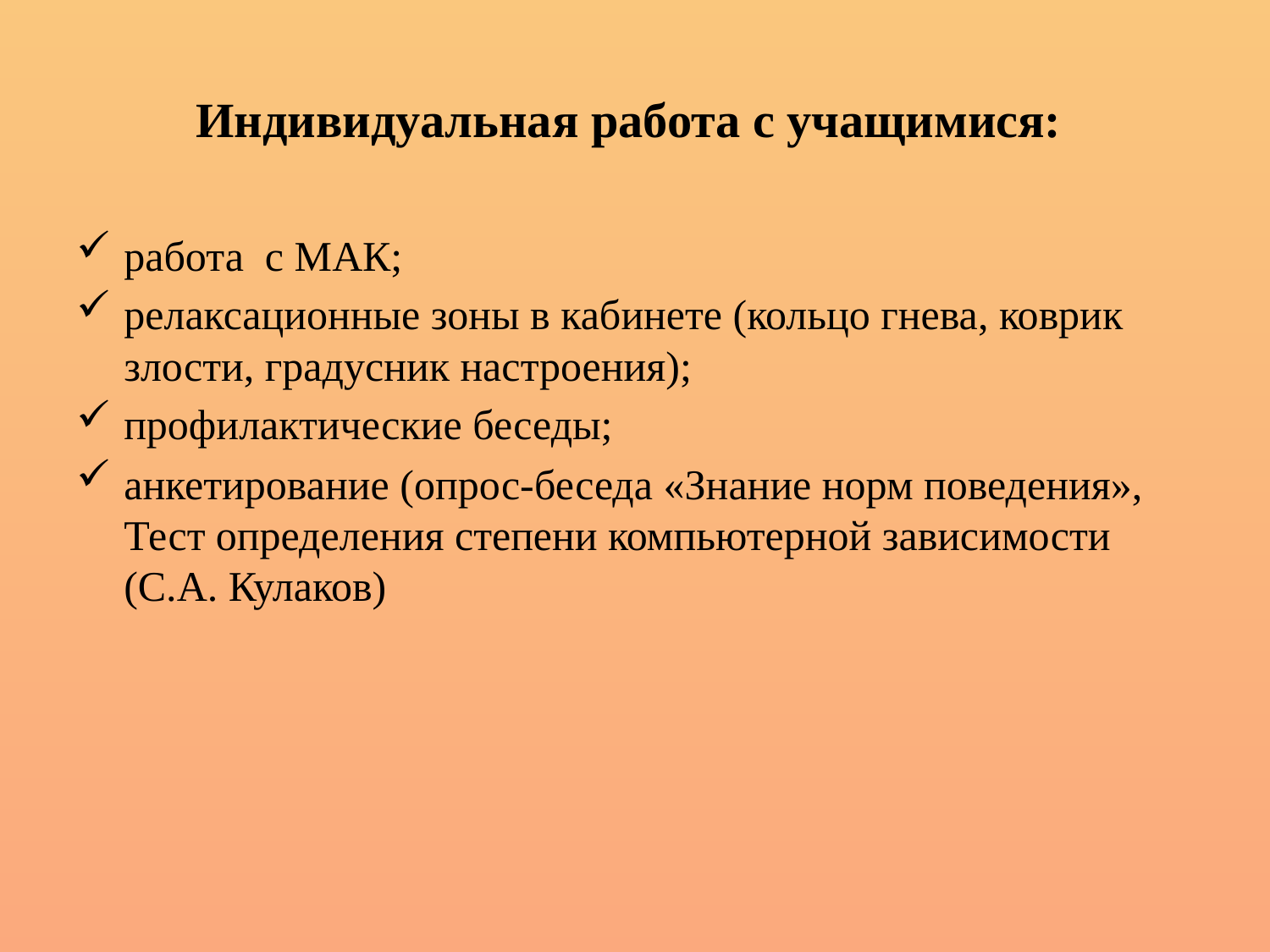

# Индивидуальная работа с учащимися:
работа  с МАК;
релаксационные зоны в кабинете (кольцо гнева, коврик злости, градусник настроения);
профилактические беседы;
анкетирование (опрос-беседа «Знание норм поведения», Тест определения степени компьютерной зависимости (С.А. Кулаков)